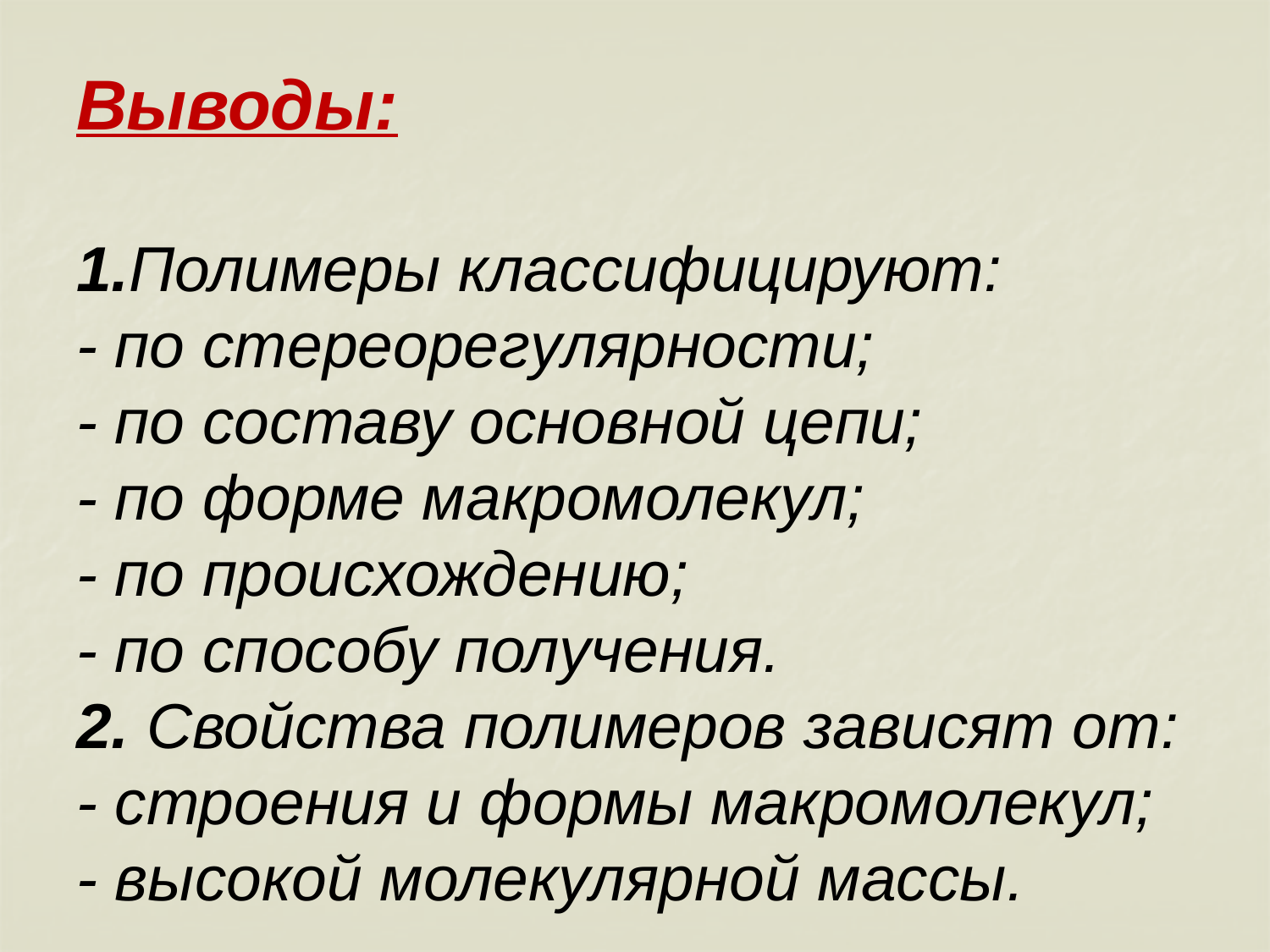

# Выводы: 1.Полимеры классифицируют: - по стереорегулярности; - по составу основной цепи; - по форме макромолекул; - по происхождению; - по способу получения. 2. Свойства полимеров зависят от: - строения и формы макромолекул; - высокой молекулярной массы.